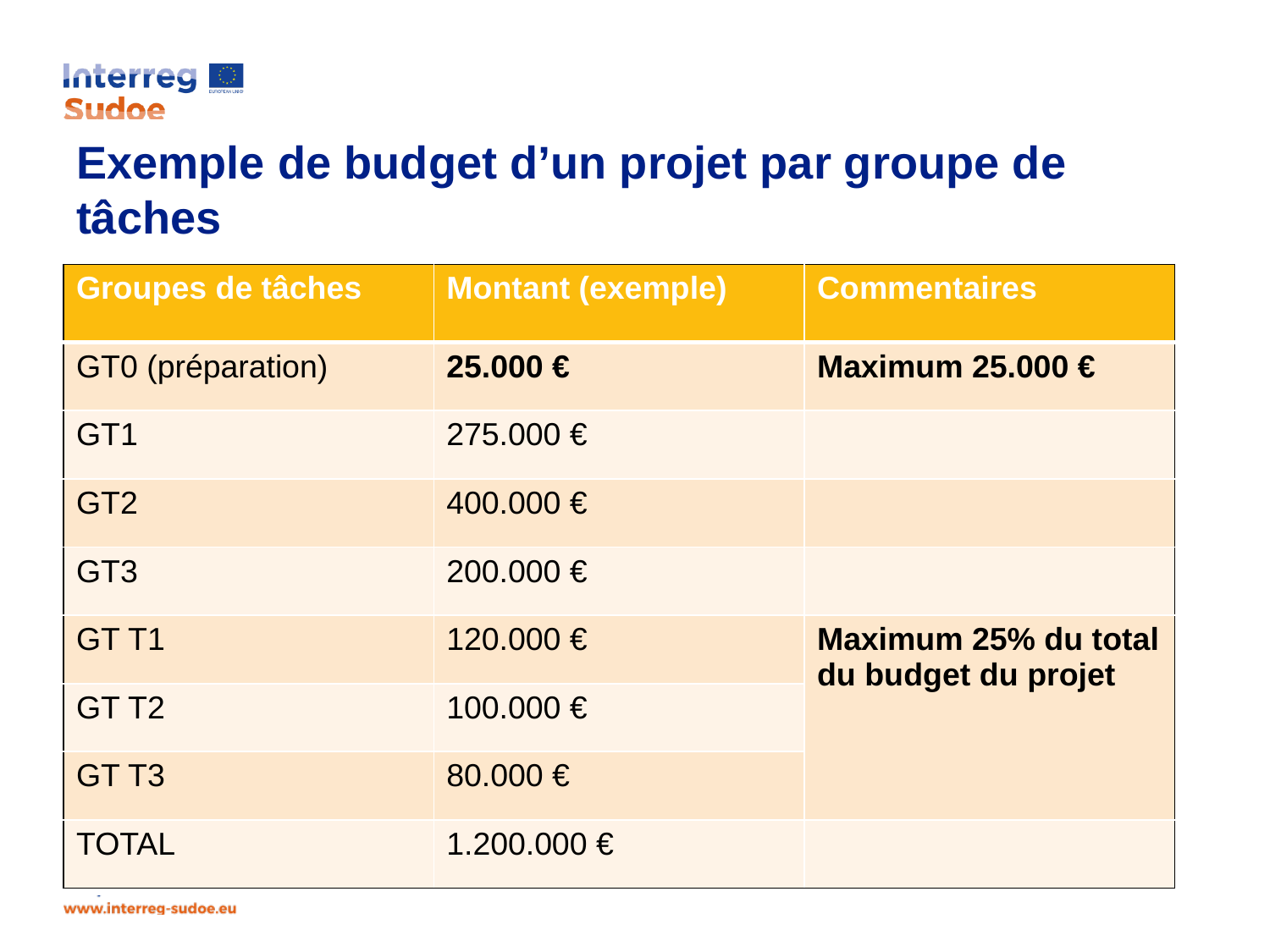

# Exemple de budget d’un projet par groupe de tâches
| Groupes de tâches | Montant (exemple) | Commentaires |
| --- | --- | --- |
| GT0 (préparation) | 25.000 € | Maximum 25.000 € |
| GT1 | 275.000 € |  |
| GT2 | 400.000 € |  |
| GT3 | 200.000 € |  |
| GT T1 | 120.000 € | Maximum 25% du total du budget du projet |
| GT T2 | 100.000 € |  |
| GT T3 | 80.000 € |  |
| TOTAL | 1.200.000 € |  |